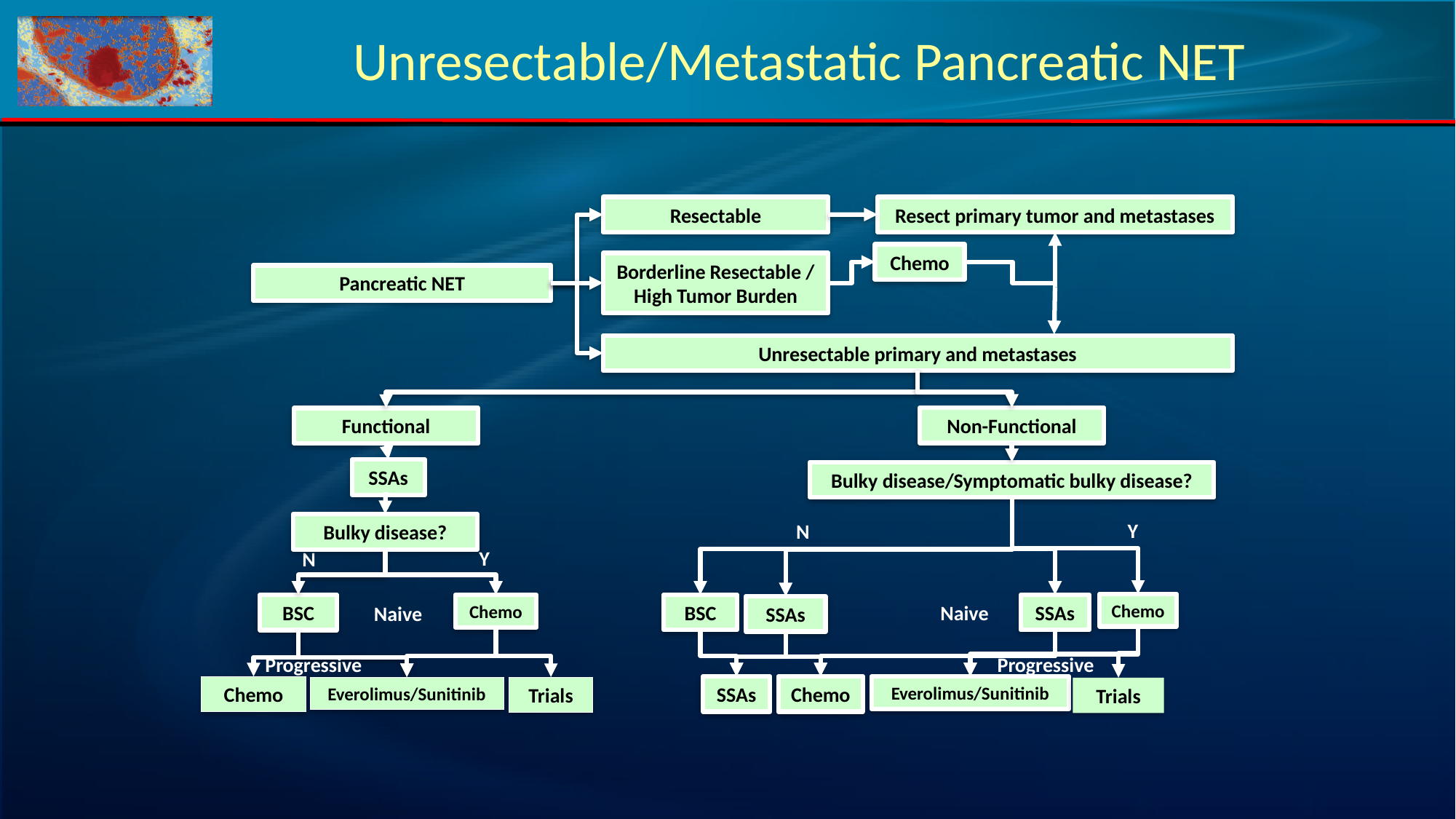

# Unresectable/Metastatic Pancreatic NET
Resect primary tumor and metastases
Resectable
Chemo
Borderline Resectable / High Tumor Burden
Pancreatic NET
Unresectable primary and metastases
Non-Functional
Functional
SSAs
Bulky disease/Symptomatic bulky disease?
Y
N
Bulky disease?
Y
N
Chemo
SSAs
BSC
SSAs
Naive
BSC
Chemo
Naive
Progressive
Progressive
SSAs
Chemo
Everolimus/Sunitinib
Trials
Chemo
Everolimus/Sunitinib
Trials